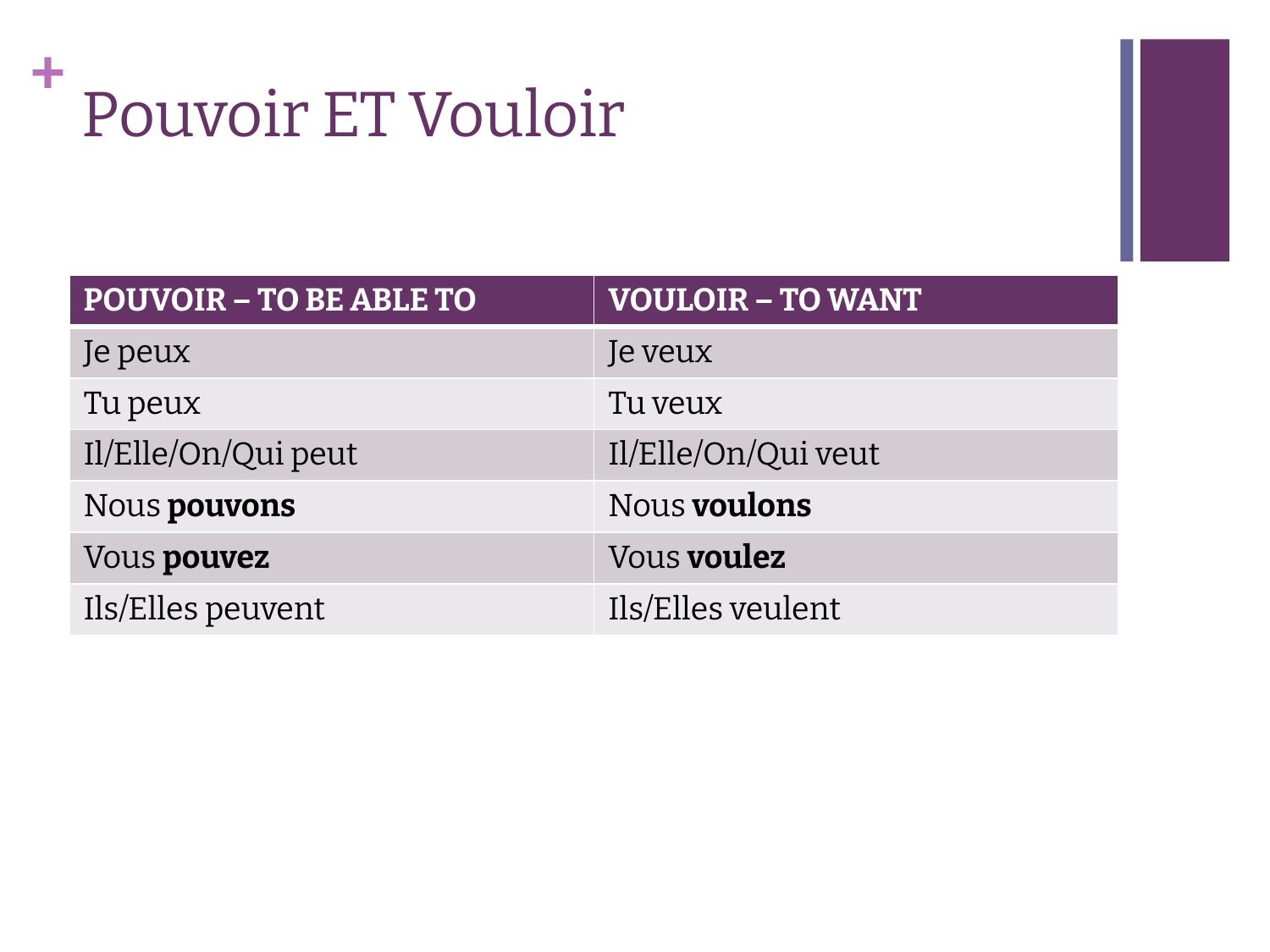

# Pouvoir ET Vouloir
| POUVOIR – TO BE ABLE TO | VOULOIR – TO WANT |
| --- | --- |
| Je peux | Je veux |
| Tu peux | Tu veux |
| Il/Elle/On/Qui peut | Il/Elle/On/Qui veut |
| Nous pouvons | Nous voulons |
| Vous pouvez | Vous voulez |
| Ils/Elles peuvent | Ils/Elles veulent |